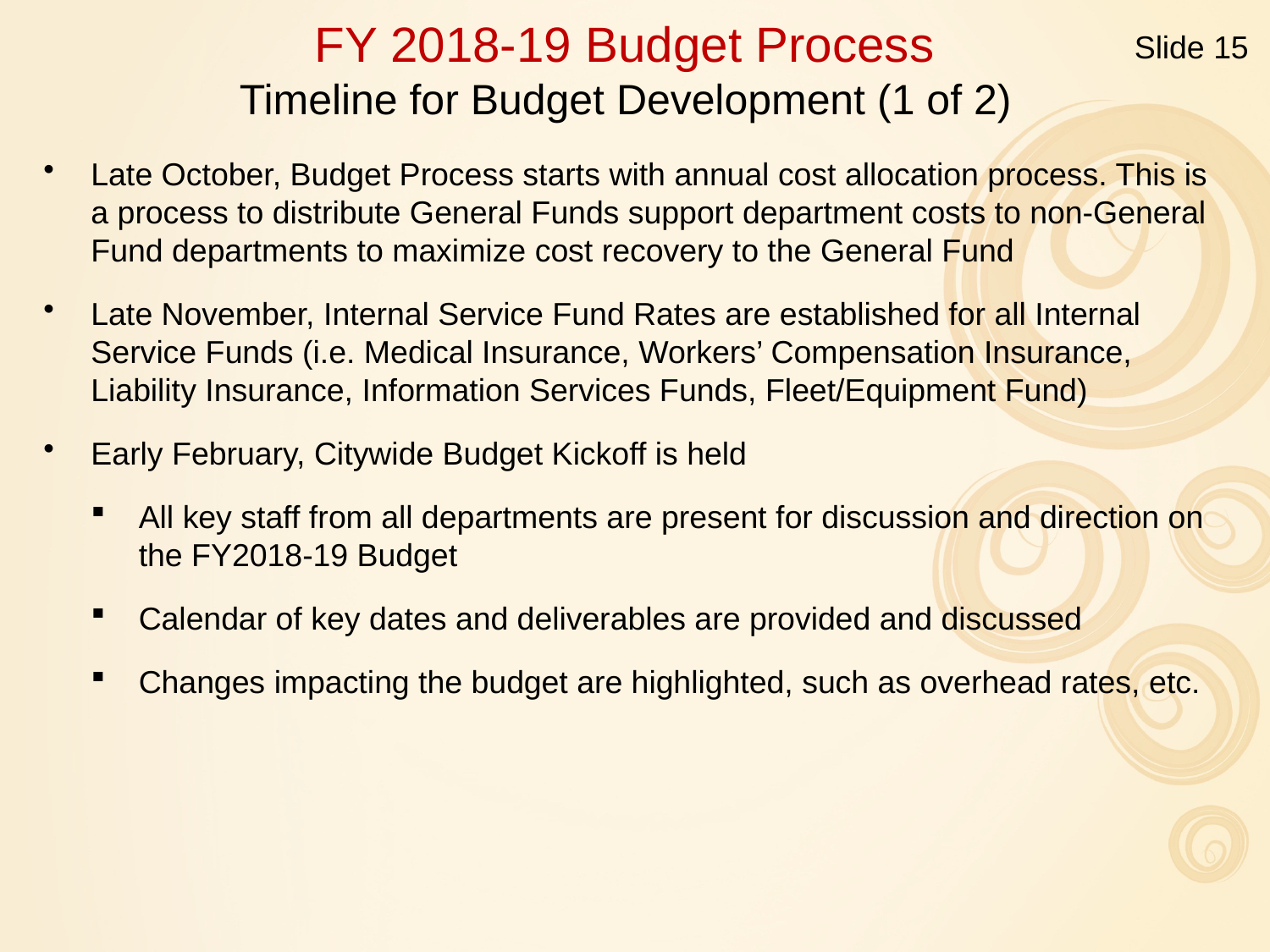

FY 2018-19 Budget Process
Timeline for Budget Development (1 of 2)

Slide 15
Late October, Budget Process starts with annual cost allocation process. This is a process to distribute General Funds support department costs to non-General Fund departments to maximize cost recovery to the General Fund
Late November, Internal Service Fund Rates are established for all Internal Service Funds (i.e. Medical Insurance, Workers’ Compensation Insurance, Liability Insurance, Information Services Funds, Fleet/Equipment Fund)
Early February, Citywide Budget Kickoff is held
All key staff from all departments are present for discussion and direction on the FY2018-19 Budget
Calendar of key dates and deliverables are provided and discussed
Changes impacting the budget are highlighted, such as overhead rates, etc.